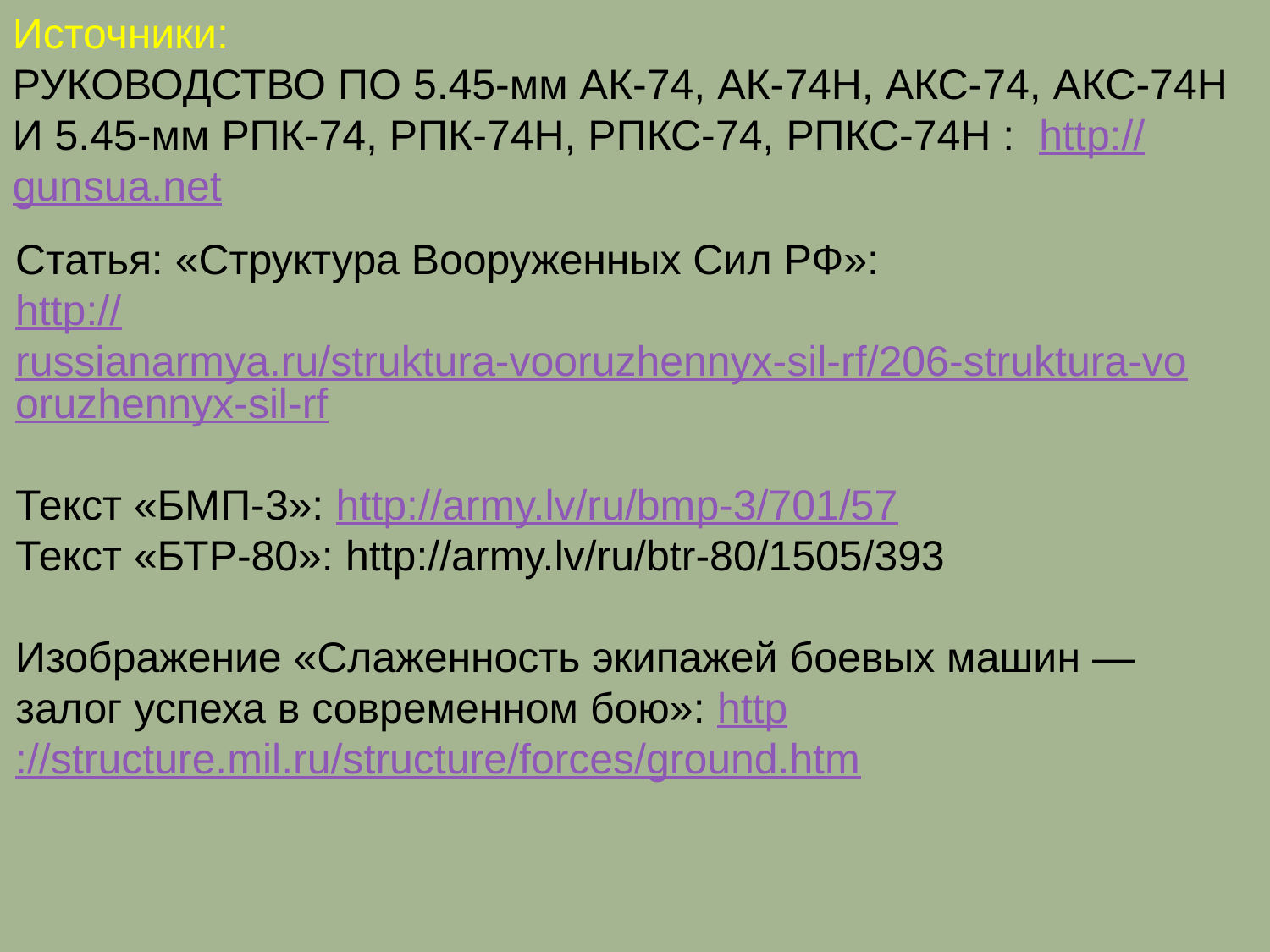

Источники:
РУКОВОДСТВО ПО 5.45-мм АК-74, АК-74Н, АКС-74, АКС-74Н И 5.45-мм РПК-74, РПК-74Н, РПКС-74, РПКС-74Н :  http://gunsua.net

Статья: «Структура Вооруженных Сил РФ»:
http://russianarmya.ru/struktura-vooruzhennyx-sil-rf/206-struktura-vooruzhennyx-sil-rf

Текст «БМП-3»: http://army.lv/ru/bmp-3/701/57
Текст «БТР-80»: http://army.lv/ru/btr-80/1505/393

Изображение «Слаженность экипажей боевых машин — залог успеха в современном бою»: http://structure.mil.ru/structure/forces/ground.htm